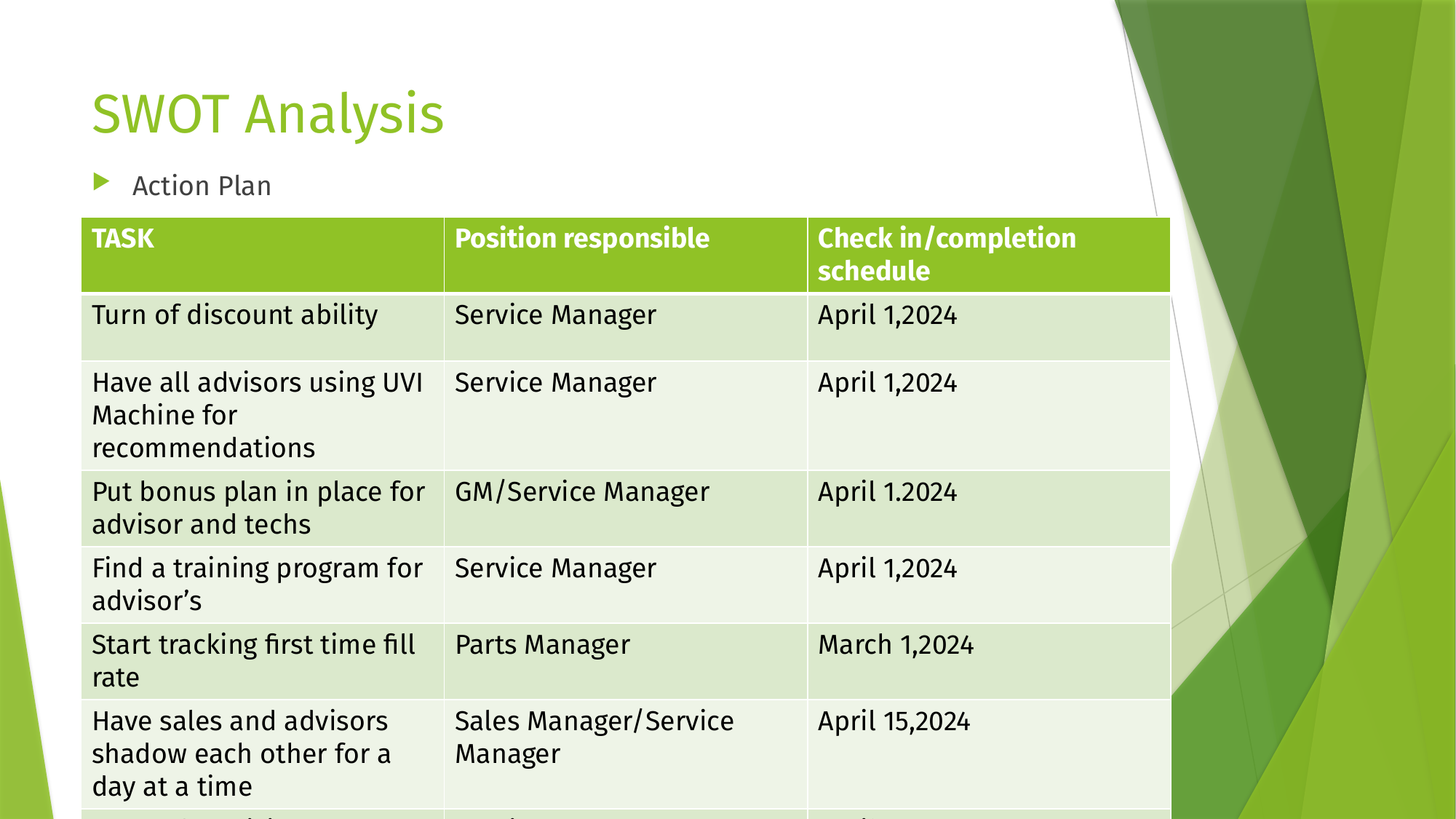

# SWOT Analysis
Action Plan

| TASK | Position responsible | Check in/completion schedule |
| --- | --- | --- |
| Turn of discount ability | Service Manager | April 1,2024 |
| Have all advisors using UVI Machine for recommendations | Service Manager | April 1,2024 |
| Put bonus plan in place for advisor and techs | GM/Service Manager | April 1.2024 |
| Find a training program for advisor’s | Service Manager | April 1,2024 |
| Start tracking first time fill rate | Parts Manager | March 1,2024 |
| Have sales and advisors shadow each other for a day at a time | Sales Manager/Service Manager | April 15,2024 |
| Create first visit coupon and place around our community | Service Manager | April 15,2024 |